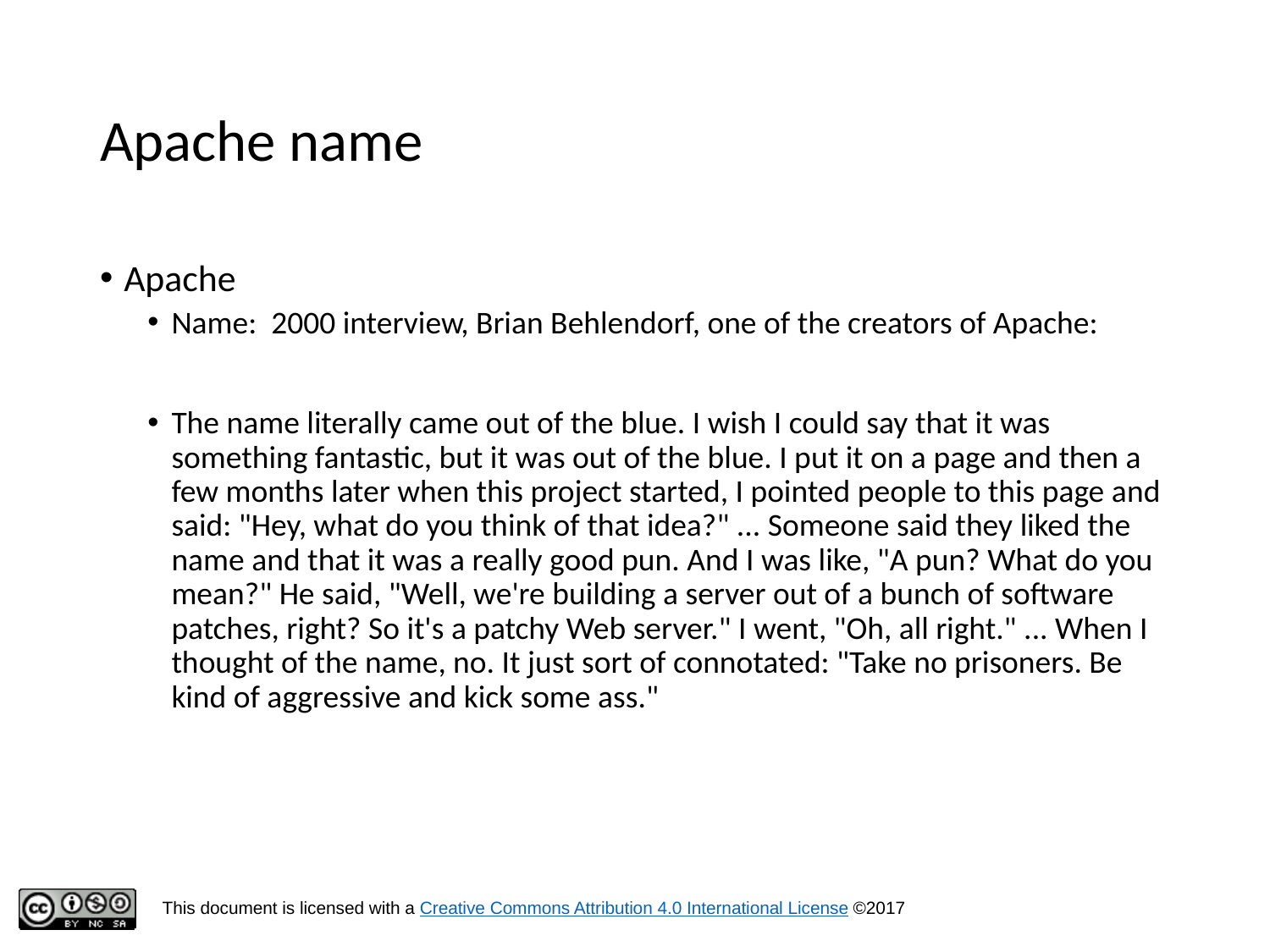

# Apache name
Apache
Name:  2000 interview, Brian Behlendorf, one of the creators of Apache:

The name literally came out of the blue. I wish I could say that it was something fantastic, but it was out of the blue. I put it on a page and then a few months later when this project started, I pointed people to this page and said: "Hey, what do you think of that idea?" ... Someone said they liked the name and that it was a really good pun. And I was like, "A pun? What do you mean?" He said, "Well, we're building a server out of a bunch of software patches, right? So it's a patchy Web server." I went, "Oh, all right." ... When I thought of the name, no. It just sort of connotated: "Take no prisoners. Be kind of aggressive and kick some ass."